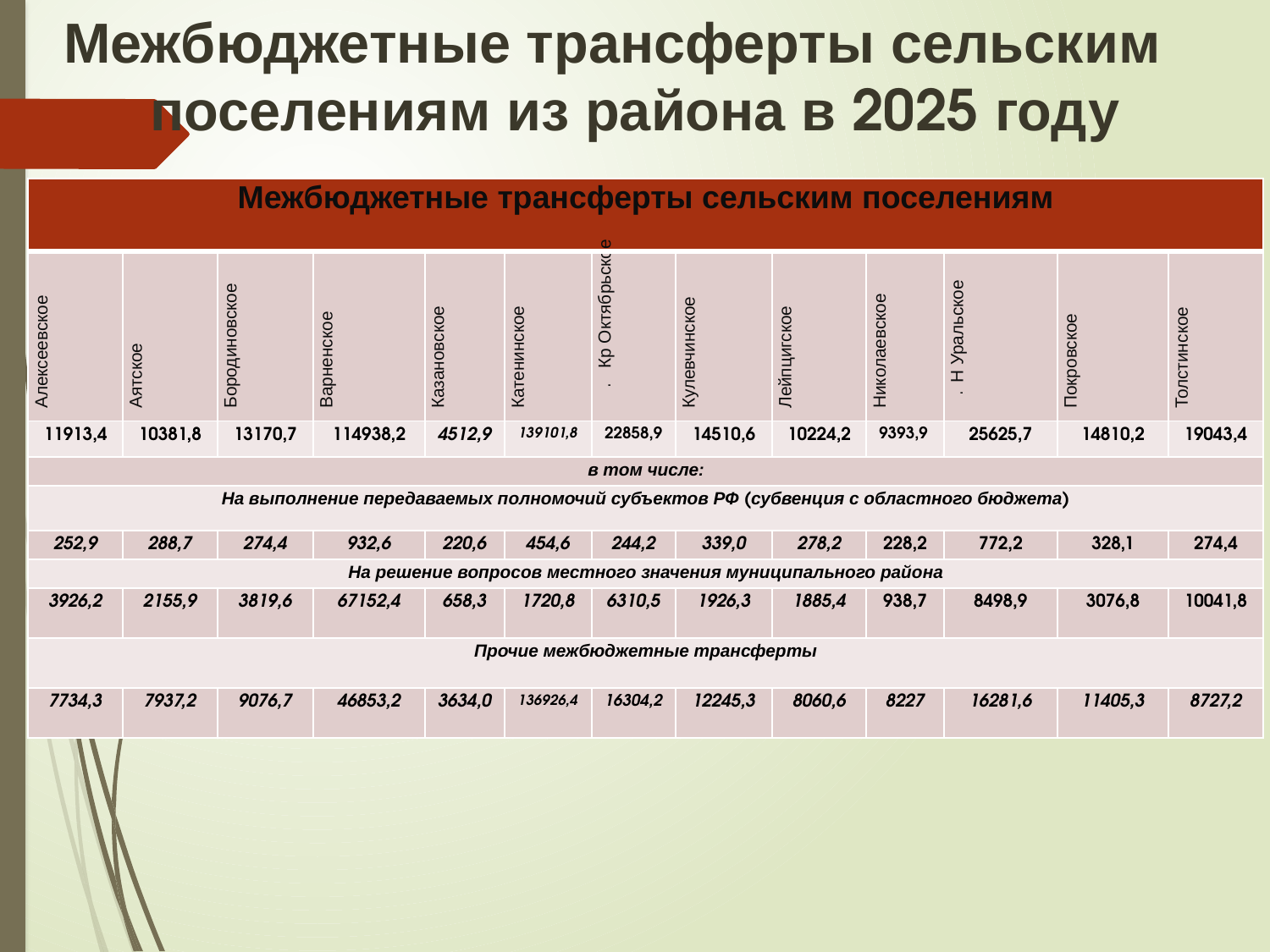

Межбюджетные трансферты сельским  	поселениям из района в 2025 году
| Межбюджетные трансферты сельским поселениям |  |  |  |  |  |  |  |  |  |  |  |  |
| --- | --- | --- | --- | --- | --- | --- | --- | --- | --- | --- | --- | --- |
| Алексеевское | Аятское | Бородиновское | Варненское | Казановское | Катенинское | Кр.Октябрьское | Кулевчинское | Лейпцигское | Николаевское | Н.Уральское | Покровское | Толстинское |
| 11913,4 | 10381,8 | 13170,7 | 114938,2 | 4512,9 | 139101,8 | 22858,9 | 14510,6 | 10224,2 | 9393,9 | 25625,7 | 14810,2 | 19043,4 |
| в том числе: |  |  |  |  |  |  |  |  |  |  |  |  |
| На выполнение передаваемых полномочий субъектов РФ (субвенция с областного бюджета) |  |  |  |  |  |  |  |  |  |  |  |  |
| 252,9 | 288,7 | 274,4 | 932,6 | 220,6 | 454,6 | 244,2 | 339,0 | 278,2 | 228,2 | 772,2 | 328,1 | 274,4 |
| На решение вопросов местного значения муниципального района |  |  |  |  |  |  |  |  |  |  |  |  |
| 3926,2 | 2155,9 | 3819,6 | 67152,4 | 658,3 | 1720,8 | 6310,5 | 1926,3 | 1885,4 | 938,7 | 8498,9 | 3076,8 | 10041,8 |
| Прочие межбюджетные трансферты |  |  |  |  |  |  |  |  |  |  |  |  |
| 7734,3 | 7937,2 | 9076,7 | 46853,2 | 3634,0 | 136926,4 | 16304,2 | 12245,3 | 8060,6 | 8227 | 16281,6 | 11405,3 | 8727,2 |